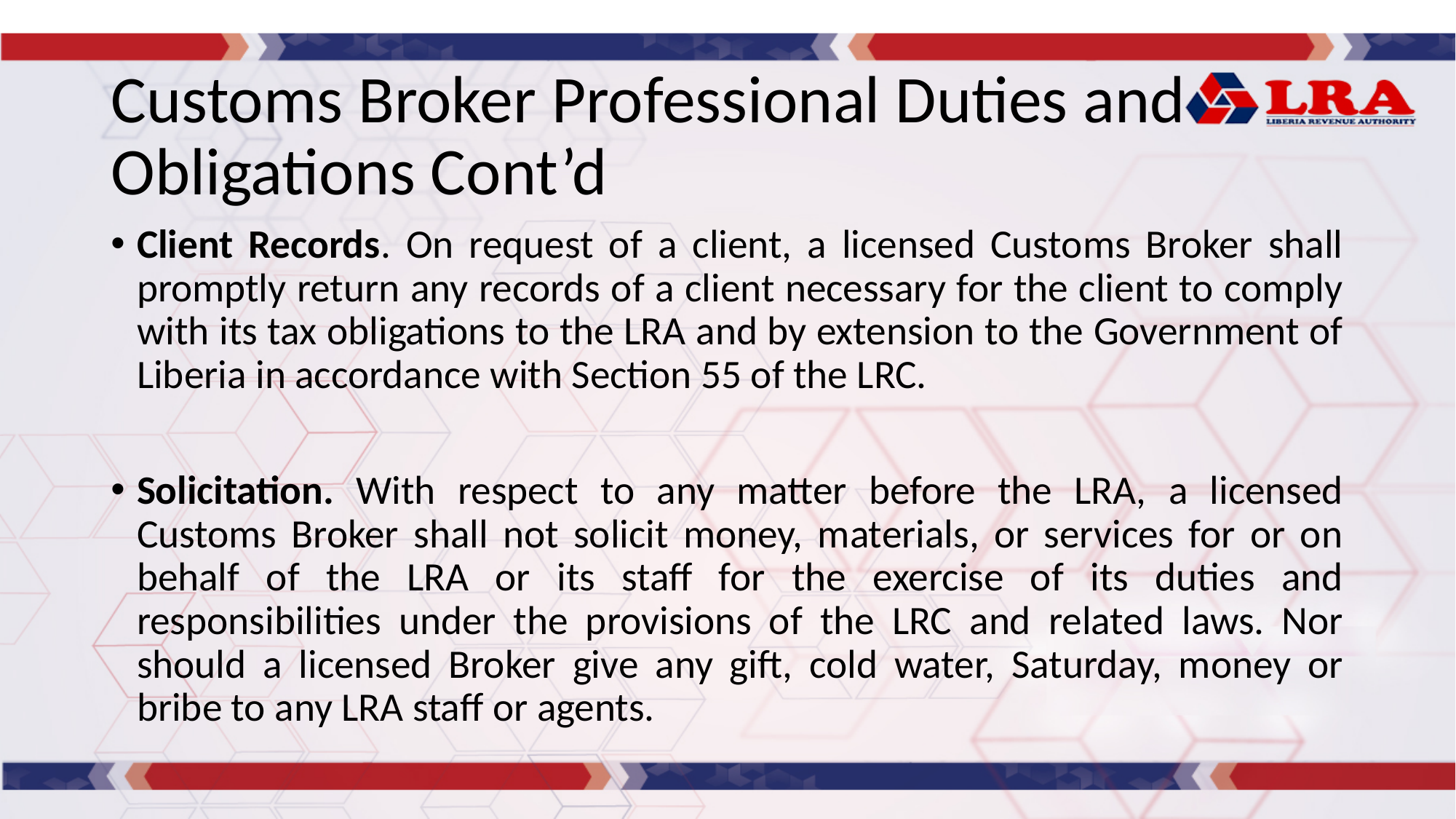

# Customs Broker Professional Duties and Obligations Cont’d
Client Records. On request of a client, a licensed Customs Broker shall promptly return any records of a client necessary for the client to comply with its tax obligations to the LRA and by extension to the Government of Liberia in accordance with Section 55 of the LRC.

Solicitation. With respect to any matter before the LRA, a licensed Customs Broker shall not solicit money, materials, or services for or on behalf of the LRA or its staff for the exercise of its duties and responsibilities under the provisions of the LRC and related laws. Nor should a licensed Broker give any gift, cold water, Saturday, money or bribe to any LRA staff or agents.